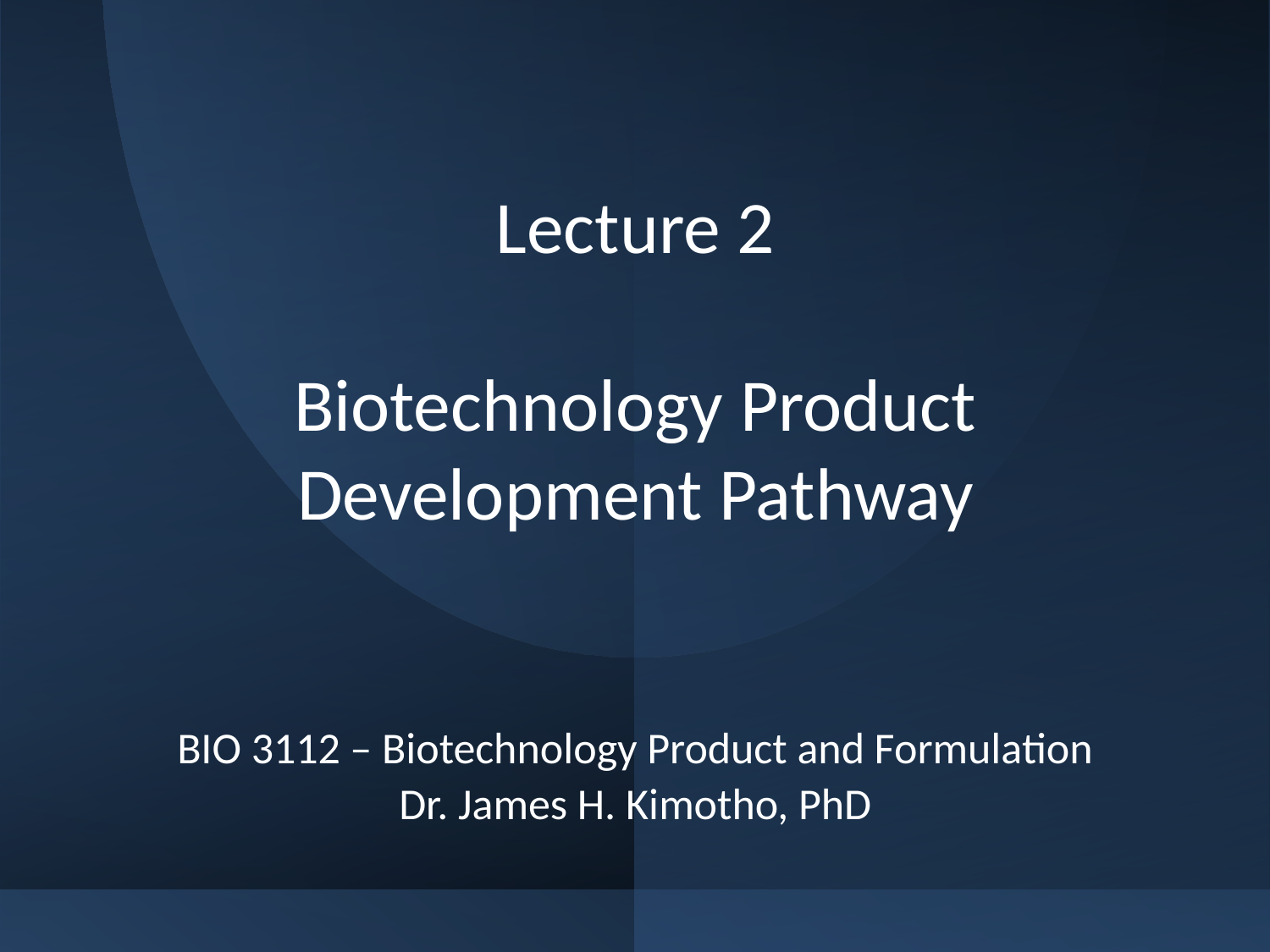

# Lecture 2 Biotechnology Product Development Pathway
BIO 3112 – Biotechnology Product and Formulation
Dr. James H. Kimotho, PhD